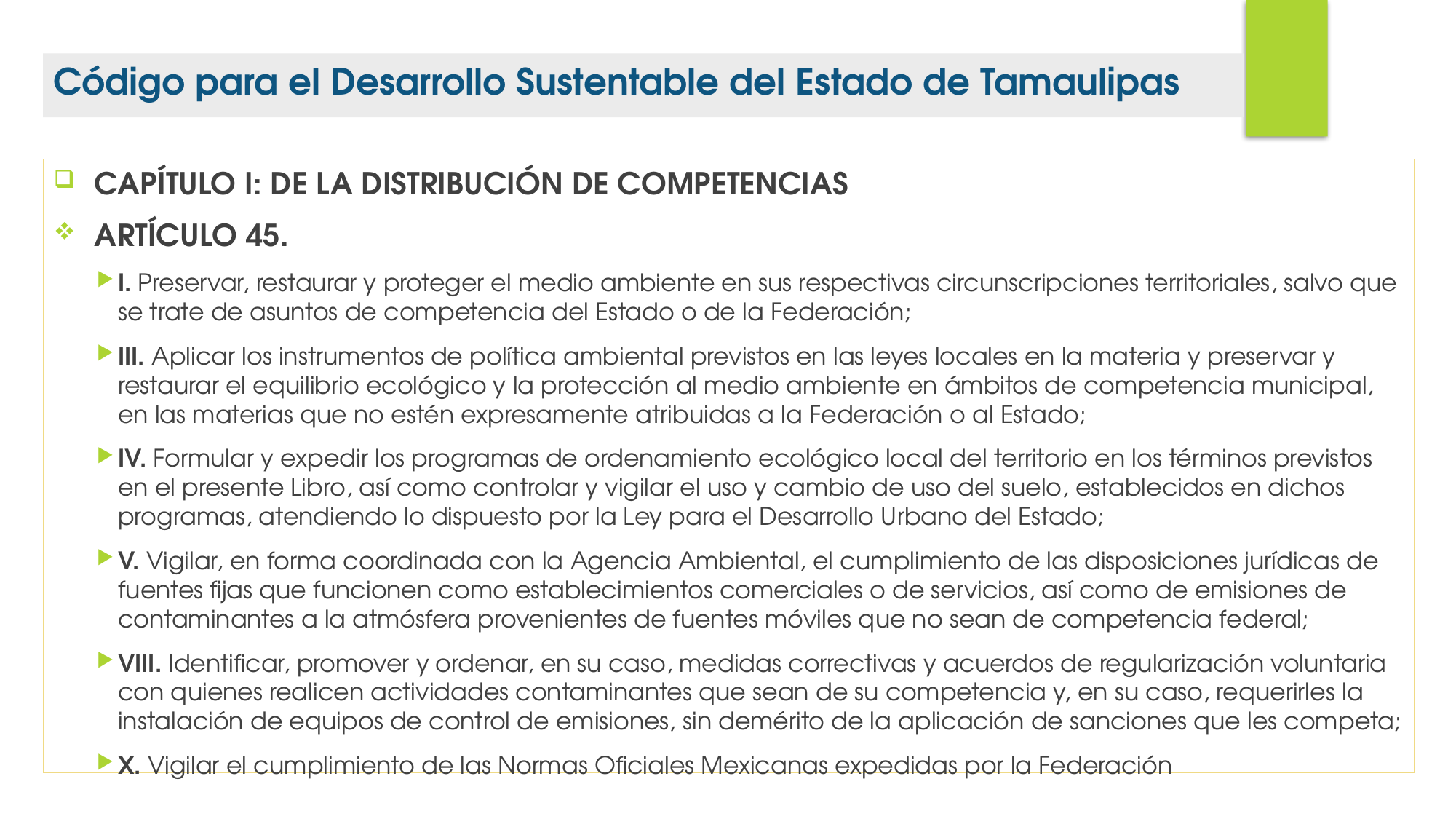

Código para el Desarrollo Sustentable del Estado de Tamaulipas
CAPÍTULO I: DE LA DISTRIBUCIÓN DE COMPETENCIAS
ARTÍCULO 45.
I. Preservar, restaurar y proteger el medio ambiente en sus respectivas circunscripciones territoriales, salvo que se trate de asuntos de competencia del Estado o de la Federación;
III. Aplicar los instrumentos de política ambiental previstos en las leyes locales en la materia y preservar y restaurar el equilibrio ecológico y la protección al medio ambiente en ámbitos de competencia municipal, en las materias que no estén expresamente atribuidas a la Federación o al Estado;
IV. Formular y expedir los programas de ordenamiento ecológico local del territorio en los términos previstos en el presente Libro, así como controlar y vigilar el uso y cambio de uso del suelo, establecidos en dichos programas, atendiendo lo dispuesto por la Ley para el Desarrollo Urbano del Estado;
V. Vigilar, en forma coordinada con la Agencia Ambiental, el cumplimiento de las disposiciones jurídicas de fuentes fijas que funcionen como establecimientos comerciales o de servicios, así como de emisiones de contaminantes a la atmósfera provenientes de fuentes móviles que no sean de competencia federal;
VIII. Identificar, promover y ordenar, en su caso, medidas correctivas y acuerdos de regularización voluntaria con quienes realicen actividades contaminantes que sean de su competencia y, en su caso, requerirles la instalación de equipos de control de emisiones, sin demérito de la aplicación de sanciones que les competa;
X. Vigilar el cumplimiento de las Normas Oficiales Mexicanas expedidas por la Federación